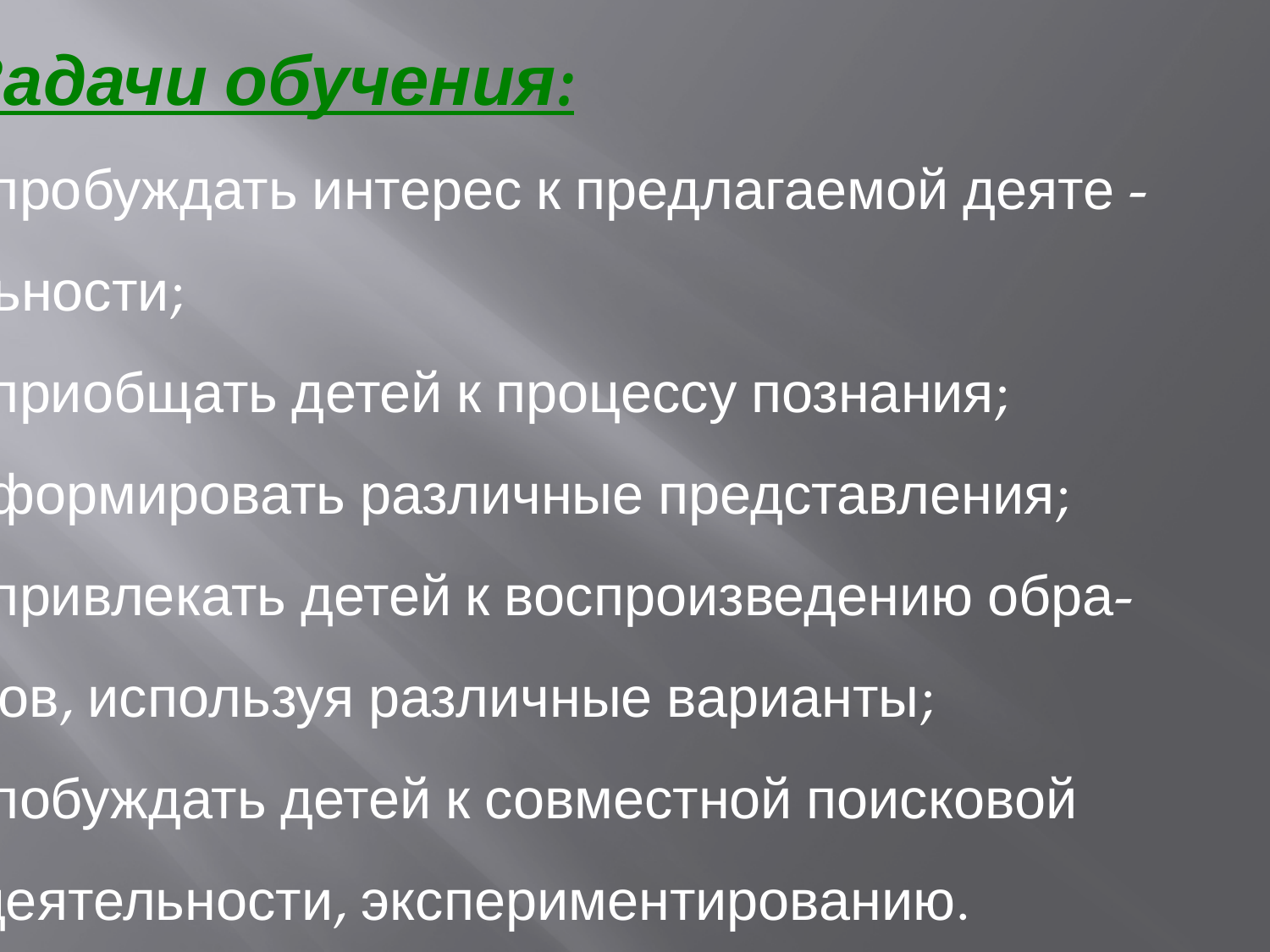

Задачи обучения:
пробуждать интерес к предлагаемой деяте -
льности;
приобщать детей к процессу познания;
формировать различные представления;
привлекать детей к воспроизведению обра-
 зов, используя различные варианты;
побуждать детей к совместной поисковой
 деятельности, экспериментированию.